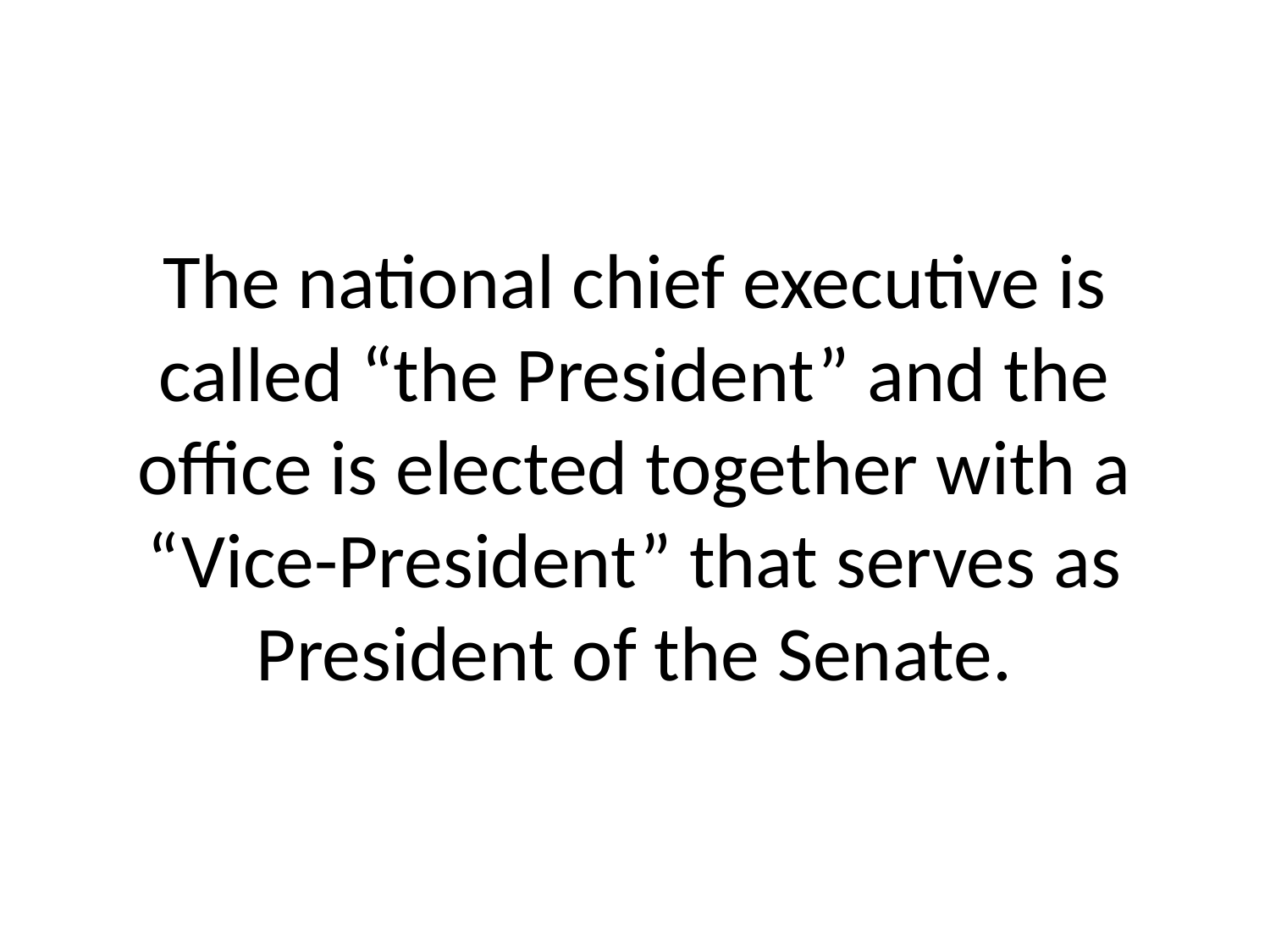

# The national chief executive is called “the President” and the office is elected together with a “Vice-President” that serves as President of the Senate.